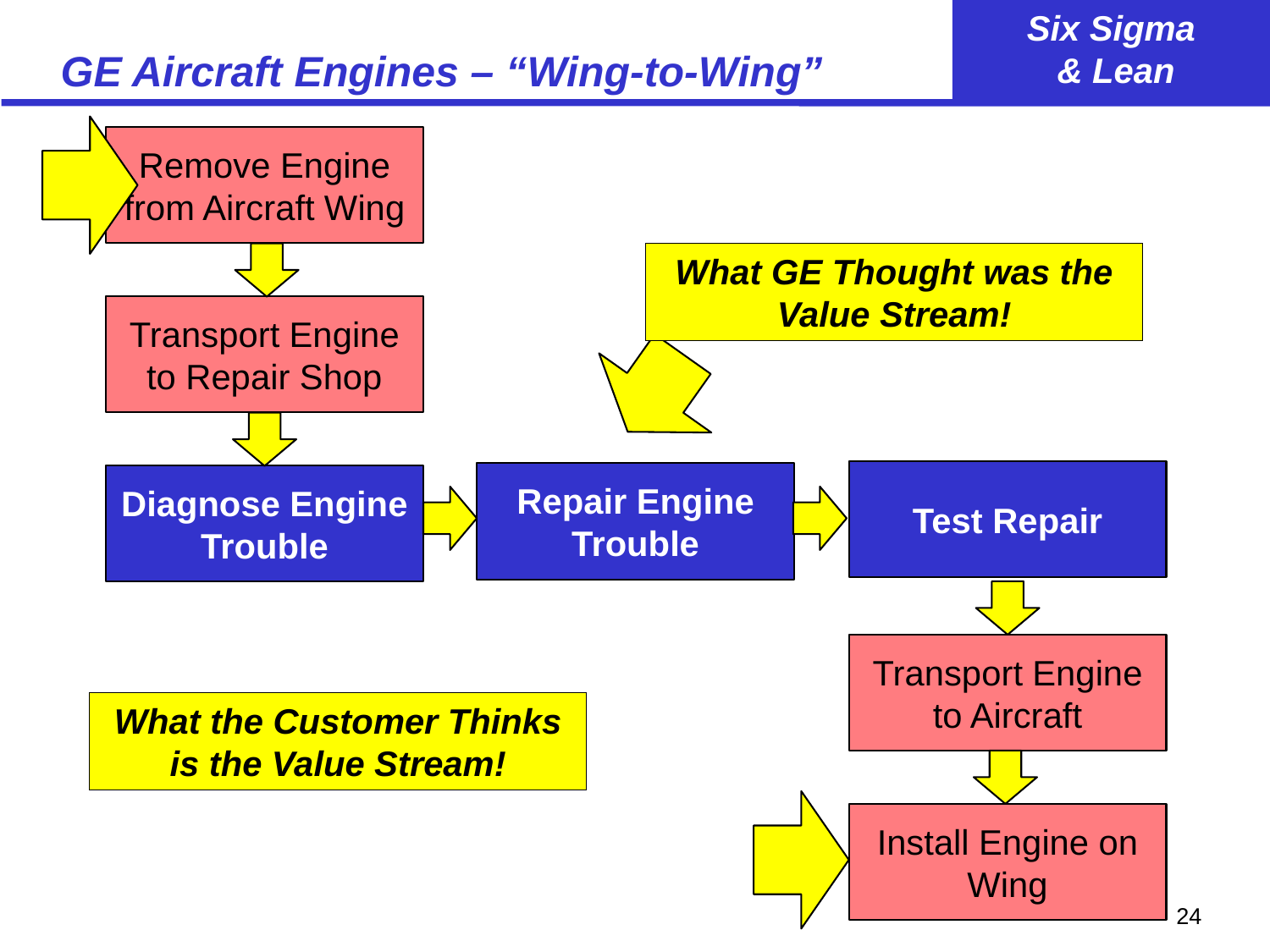

# GE Aircraft Engines – “Wing-to-Wing”

What the Customer Thinks is the Value Stream!

Remove Engine from Aircraft Wing

Transport Engine to Repair Shop

What GE Thought was the Value Stream!

Test Repair
Repair Engine Trouble
Diagnose Engine Trouble

Transport Engine to Aircraft

Install Engine on Wing